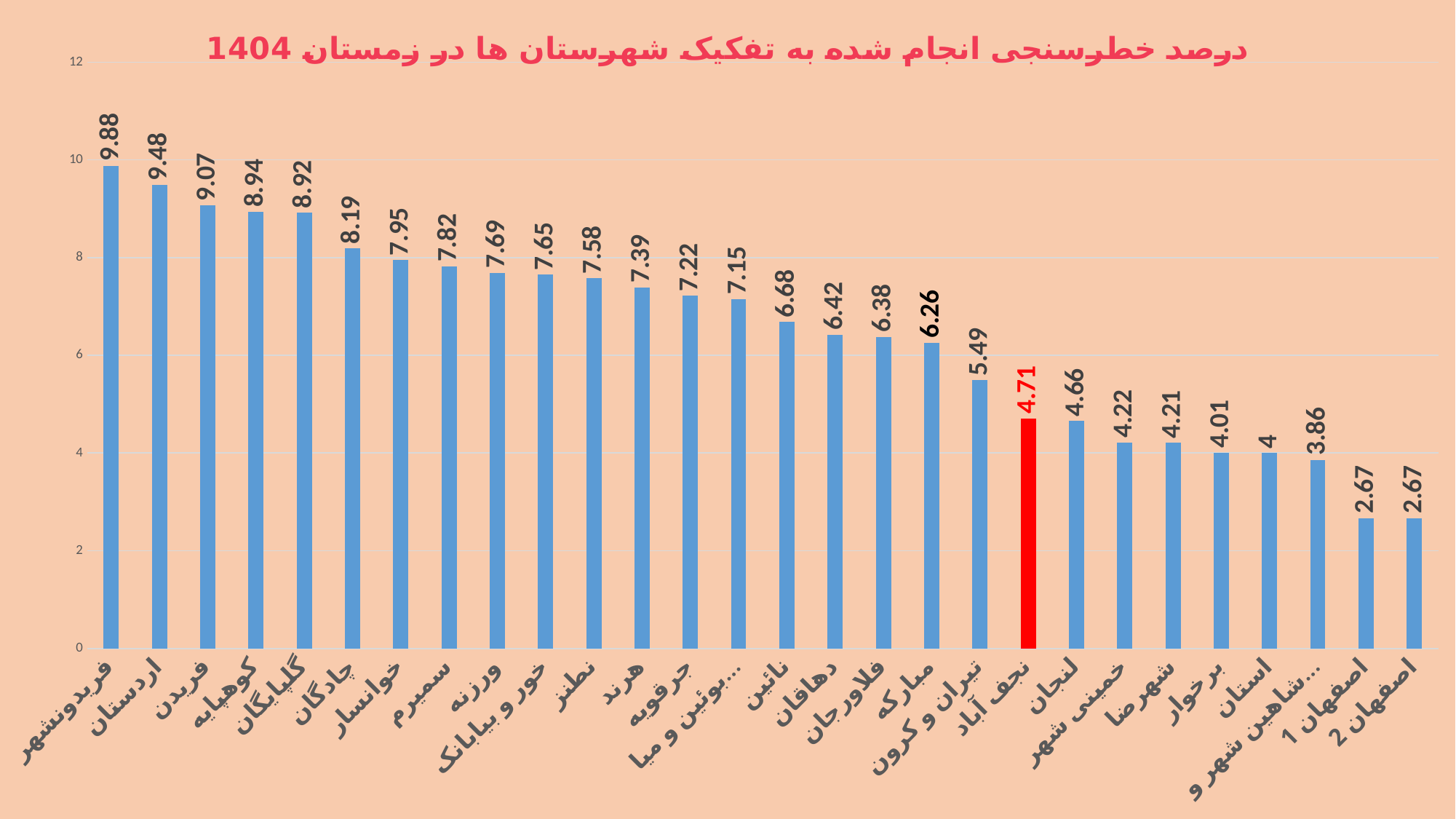

### Chart: درصد خطرسنجی انجام شده به تفکیک شهرستان ها در زمستان 1404

| Category | درصد خطرسنجی فصل زمستان 1404 |
|---|---|
| فریدونشهر | 9.88 |
| اردستان | 9.48 |
| فریدن | 9.07 |
| کوهپایه | 8.94 |
| گلپایگان | 8.92 |
| چادگان | 8.19 |
| خوانسار | 7.95 |
| سمیرم | 7.82 |
| ورزنه | 7.69 |
| خور و بیابانک | 7.65 |
| نطنز | 7.58 |
| هرند | 7.39 |
| جرقویه | 7.22 |
| بوئین و میاندشت | 7.15 |
| نائین | 6.68 |
| دهاقان | 6.42 |
| فلاورجان | 6.38 |
| مبارکه | 6.26 |
| تیران و کرون | 5.49 |
| نجف آباد | 4.71 |
| لنجان | 4.66 |
| خمینی شهر | 4.22 |
| شهرضا | 4.21 |
| برخوار | 4.01 |
| استان | 4.0 |
| شاهین شهر و میمه | 3.86 |
| اصفهان 1 | 2.67 |
| اصفهان 2 | 2.67 |